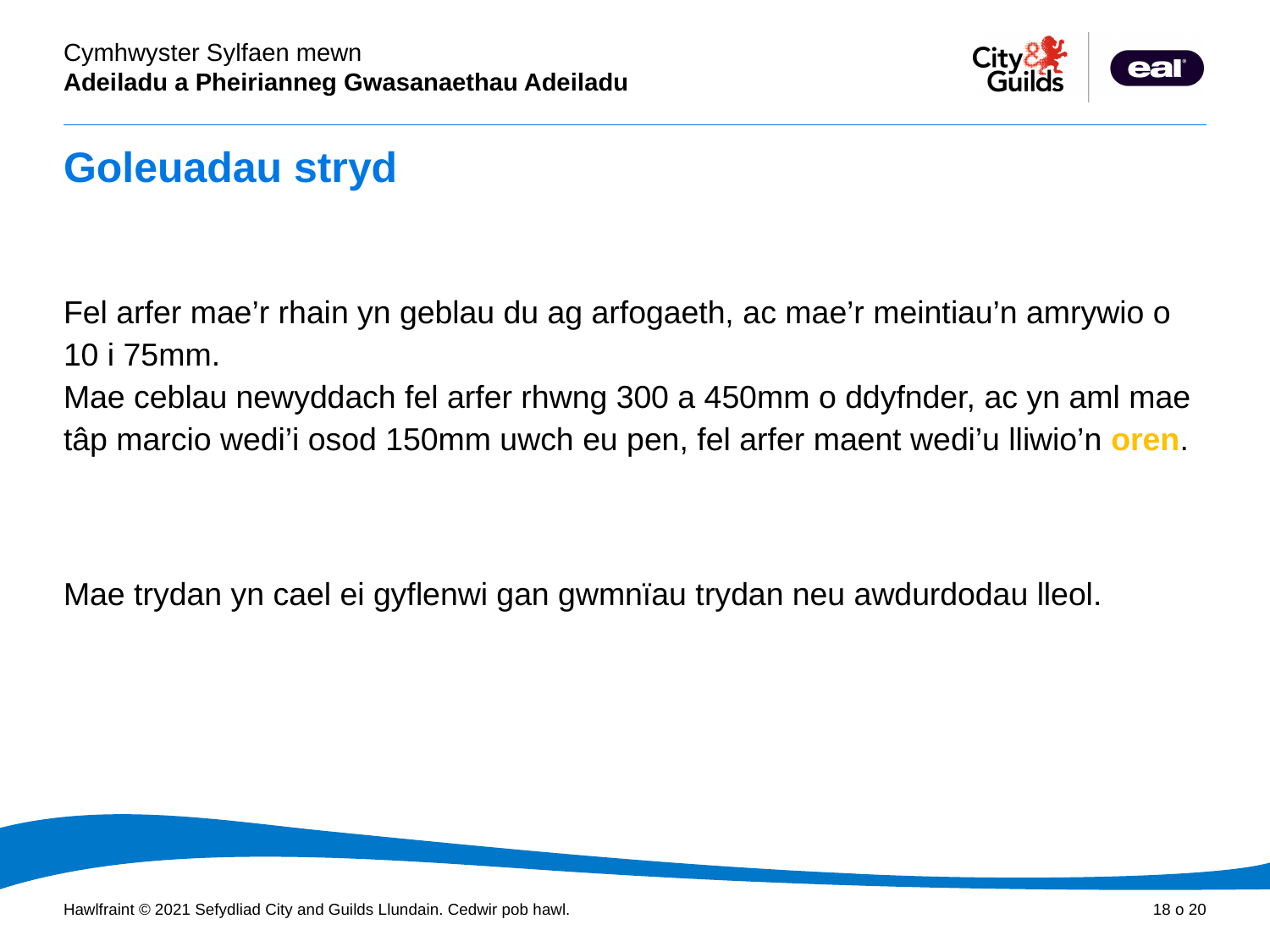

# Goleuadau stryd

Fel arfer mae’r rhain yn geblau du ag arfogaeth, ac mae’r meintiau’n amrywio o 10 i 75mm.
Mae ceblau newyddach fel arfer rhwng 300 a 450mm o ddyfnder, ac yn aml mae tâp marcio wedi’i osod 150mm uwch eu pen, fel arfer maent wedi’u lliwio’n oren.

Mae trydan yn cael ei gyflenwi gan gwmnïau trydan neu awdurdodau lleol.